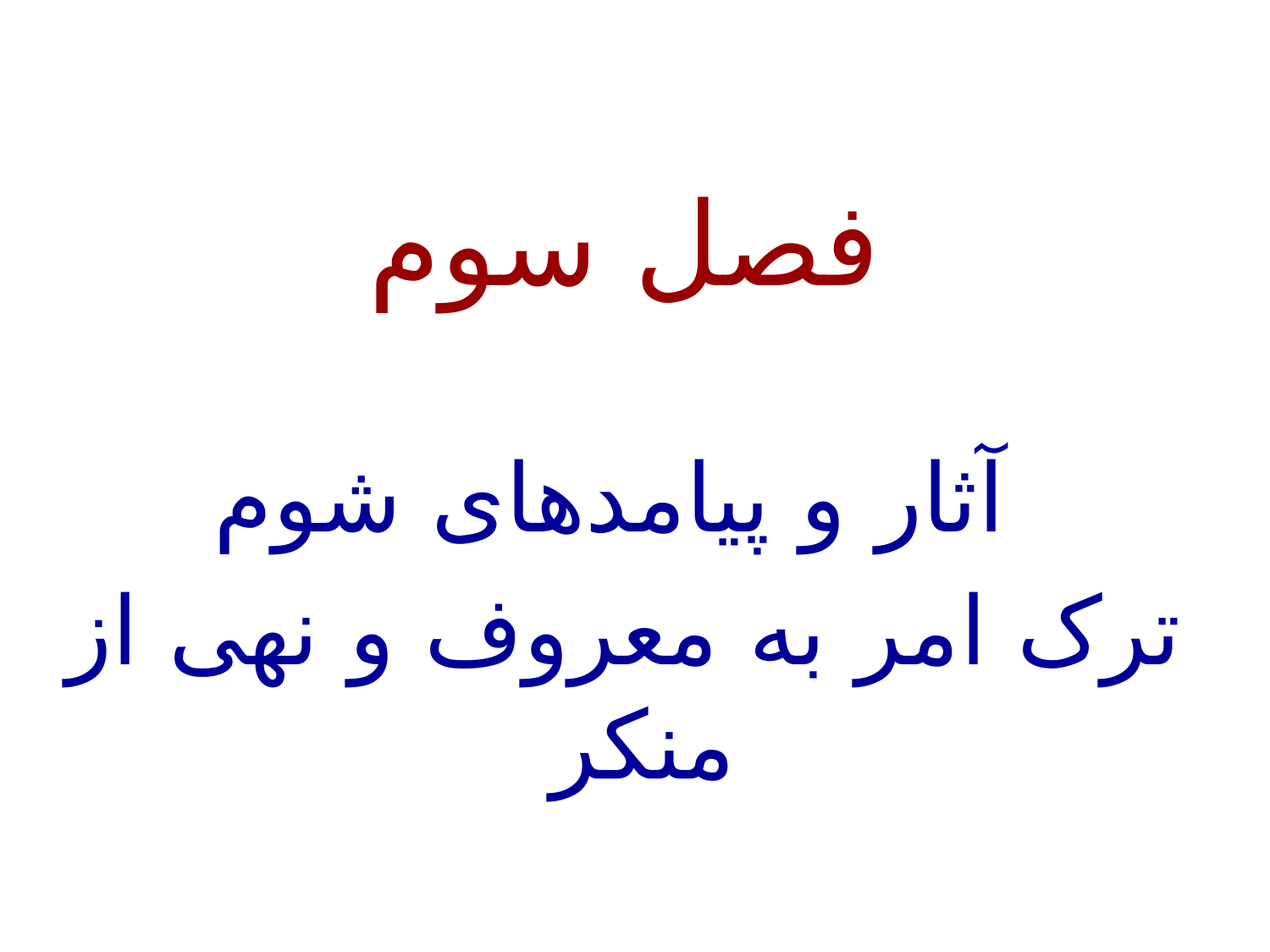

فصل سوم

آثار و پیامدهای شوم
ترک امر به معروف و نهی از منکر